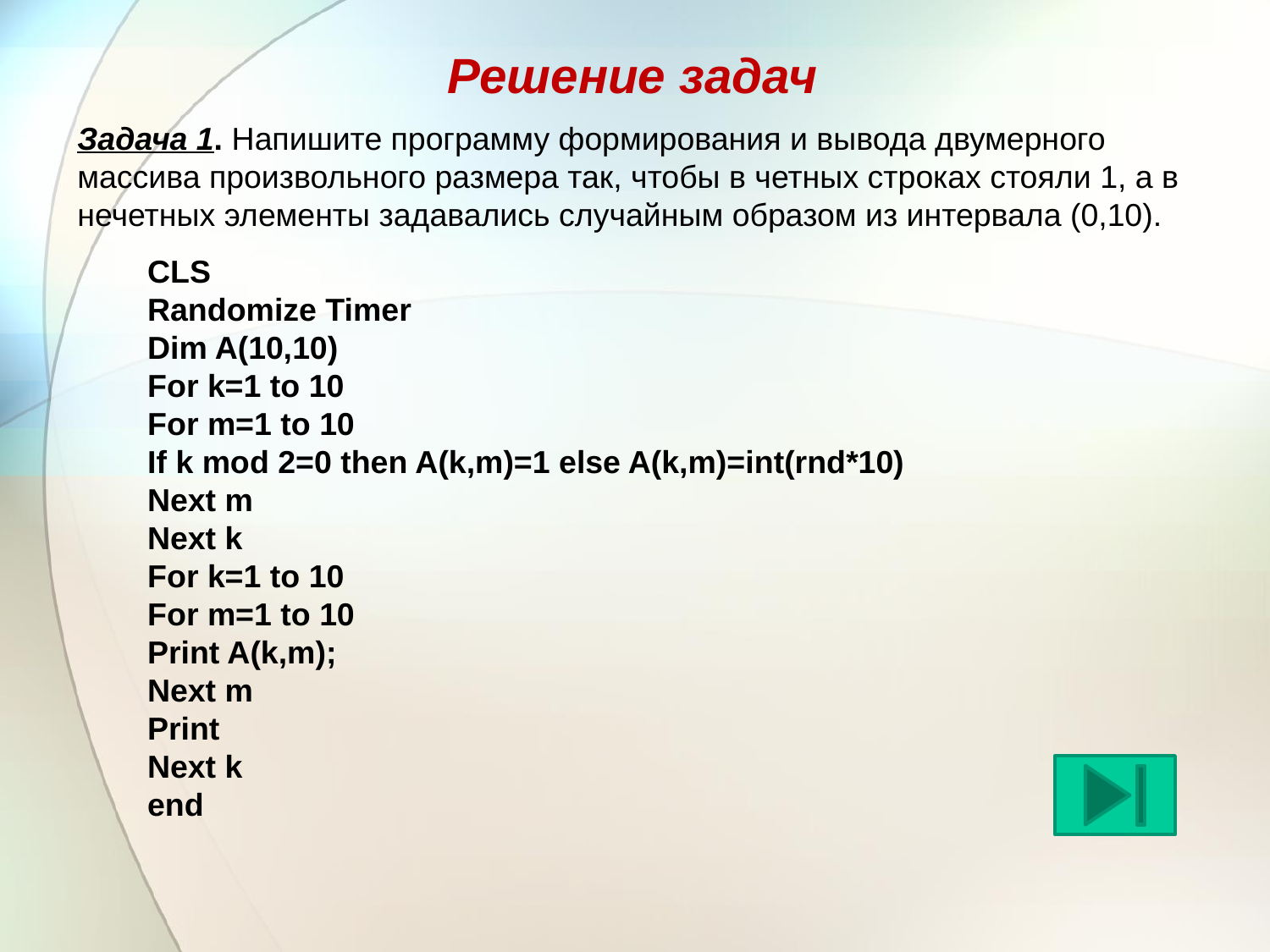

Решение задач
Задача 1. Напишите программу формирования и вывода двумерного массива произвольного размера так, чтобы в четных строках стояли 1, а в нечетных элементы задавались случайным образом из интервала (0,10).
CLS
Randomize Timer
Dim A(10,10)
For k=1 to 10
For m=1 to 10
If k mod 2=0 then A(k,m)=1 else A(k,m)=int(rnd*10)
Next m
Next k
For k=1 to 10
For m=1 to 10
Print A(k,m);
Next m
Print
Next k
end